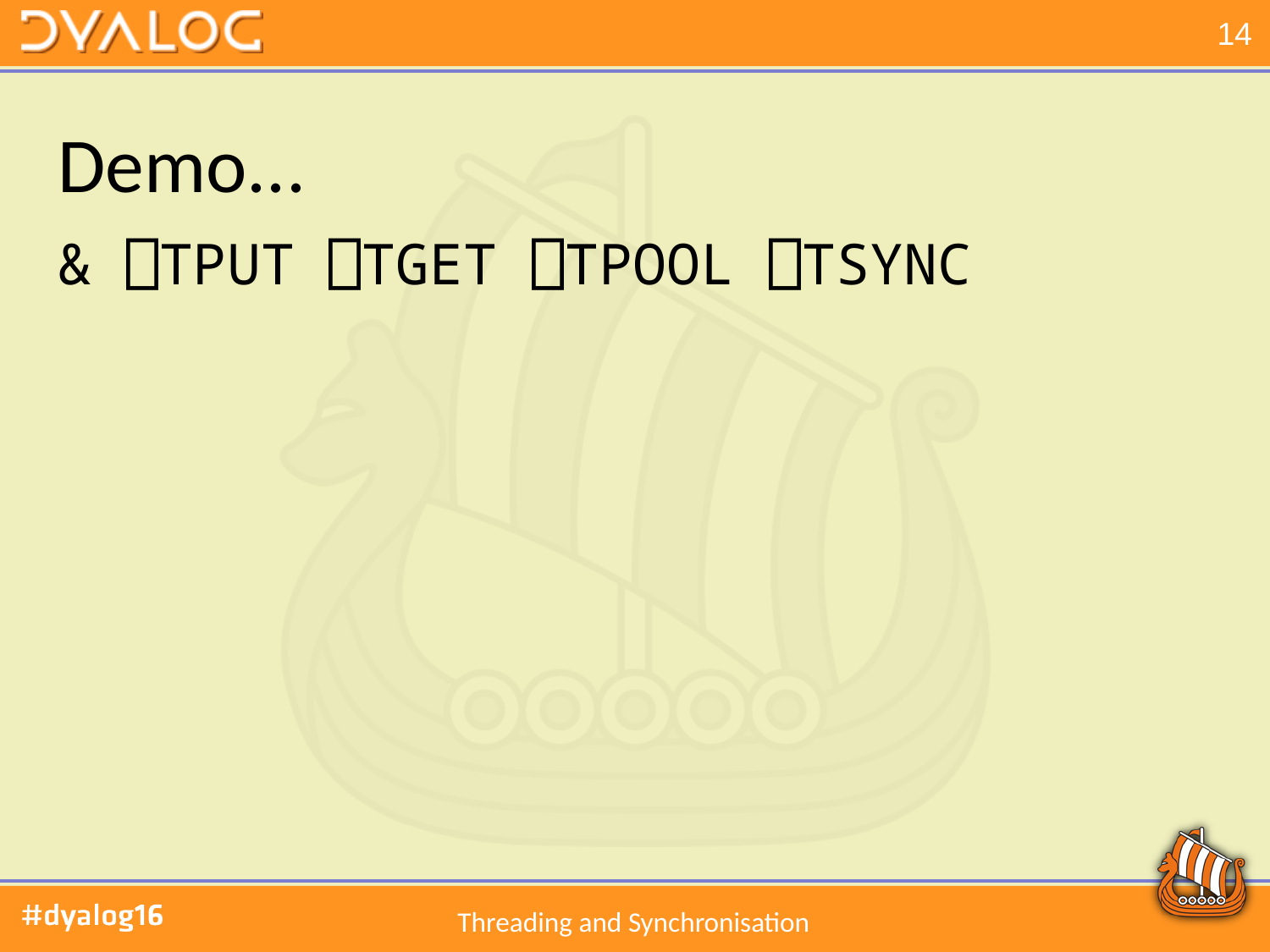

# Demo...
& ⎕TPUT ⎕TGET ⎕TPOOL ⎕TSYNC
Threading and Synchronisation